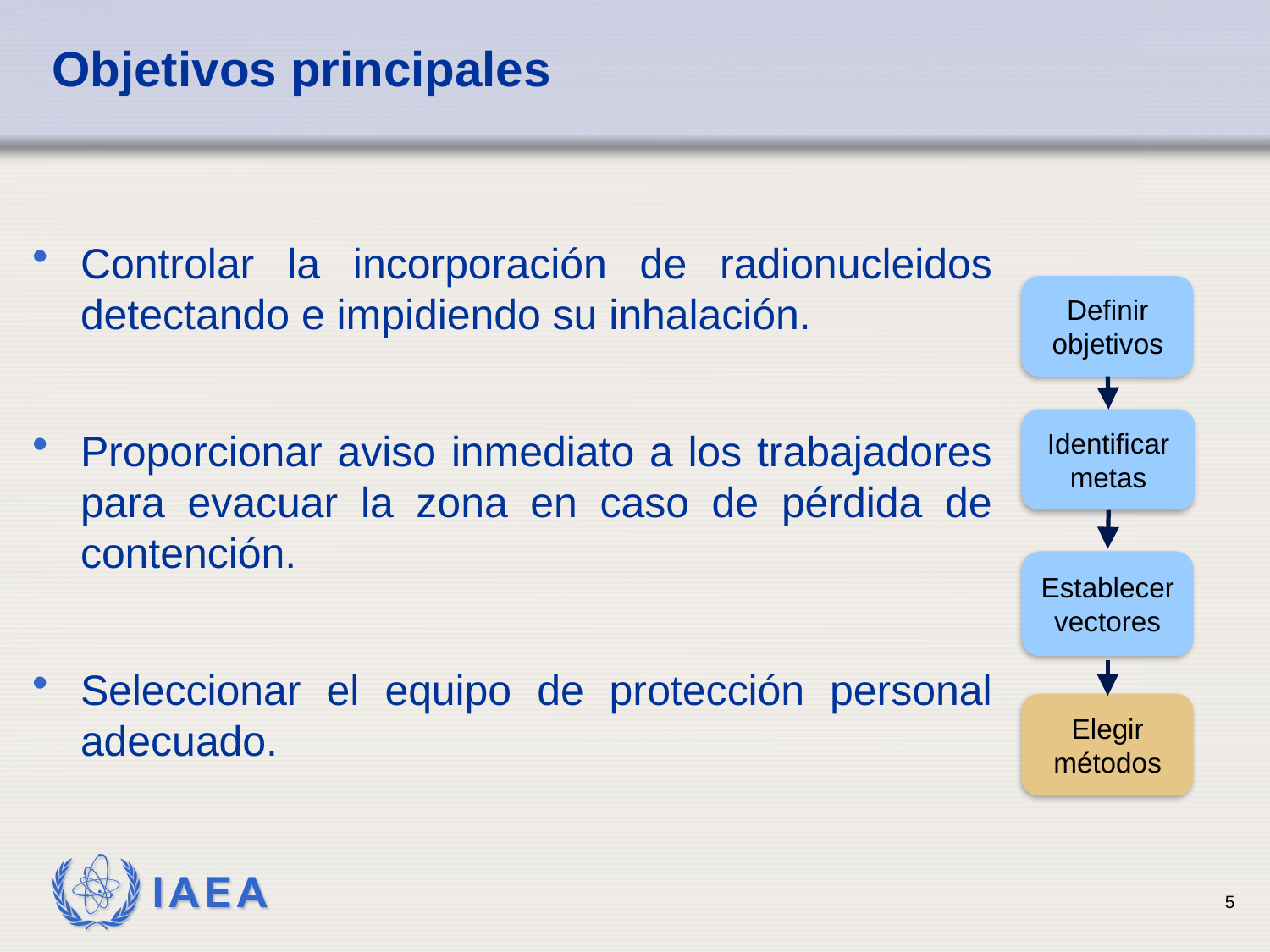

# Objetivos principales

Controlar la incorporación de radionucleidos detectando e impidiendo su inhalación.

Proporcionar aviso inmediato a los trabajadores para evacuar la zona en caso de pérdida de contención.

Seleccionar el equipo de protección personal adecuado.
Definir objetivos
Identificar metas
Establecer  vectores
Elegir métodos
5